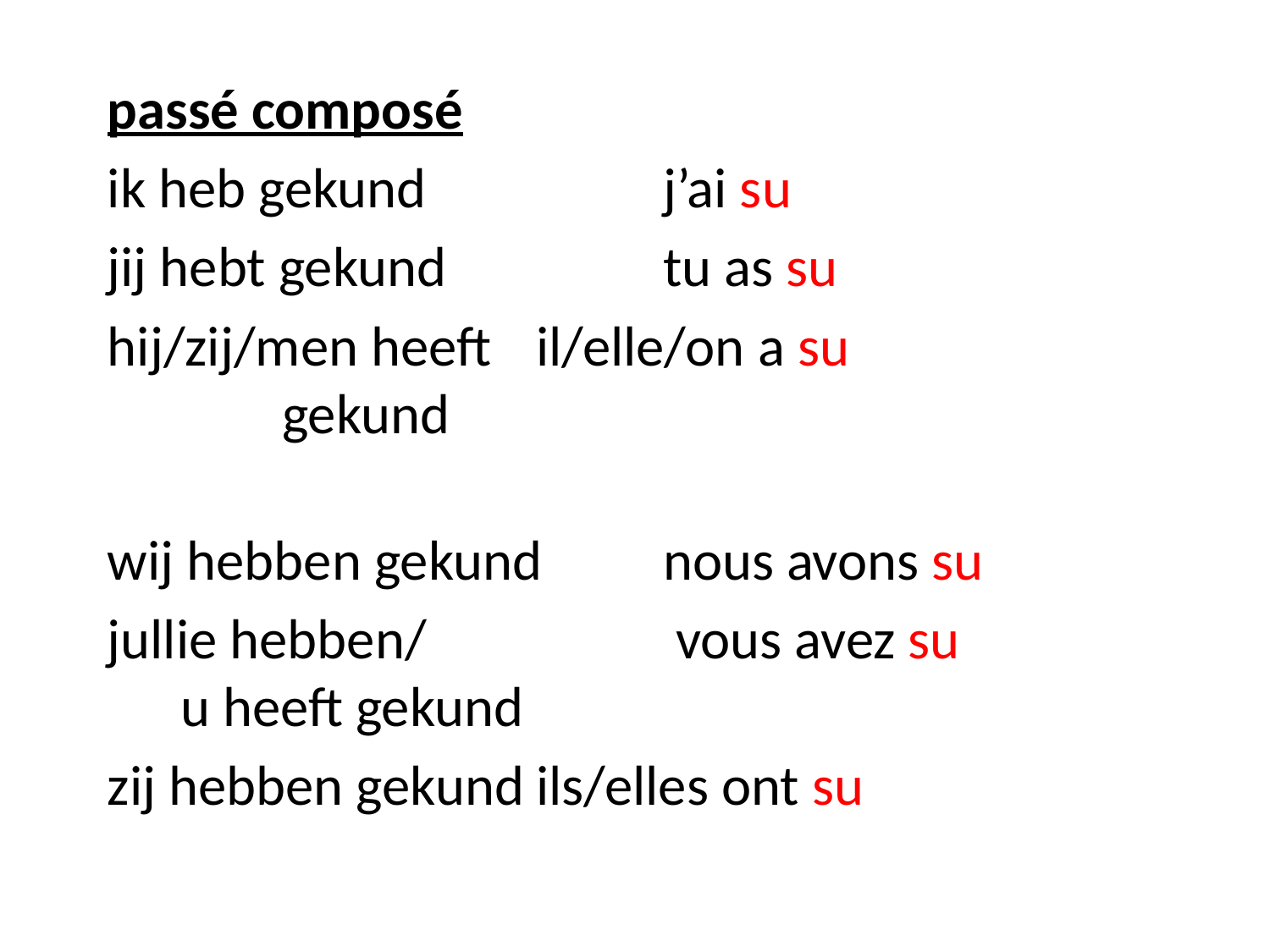

passé composé
ik heb gekund		j’ai su
jij hebt gekund 		tu as su
hij/zij/men heeft	il/elle/on a su 		        		gekund
wij hebben gekund	nous avons su
jullie hebben/		 vous avez su
  u heeft gekund
zij hebben gekund	ils/elles ont su